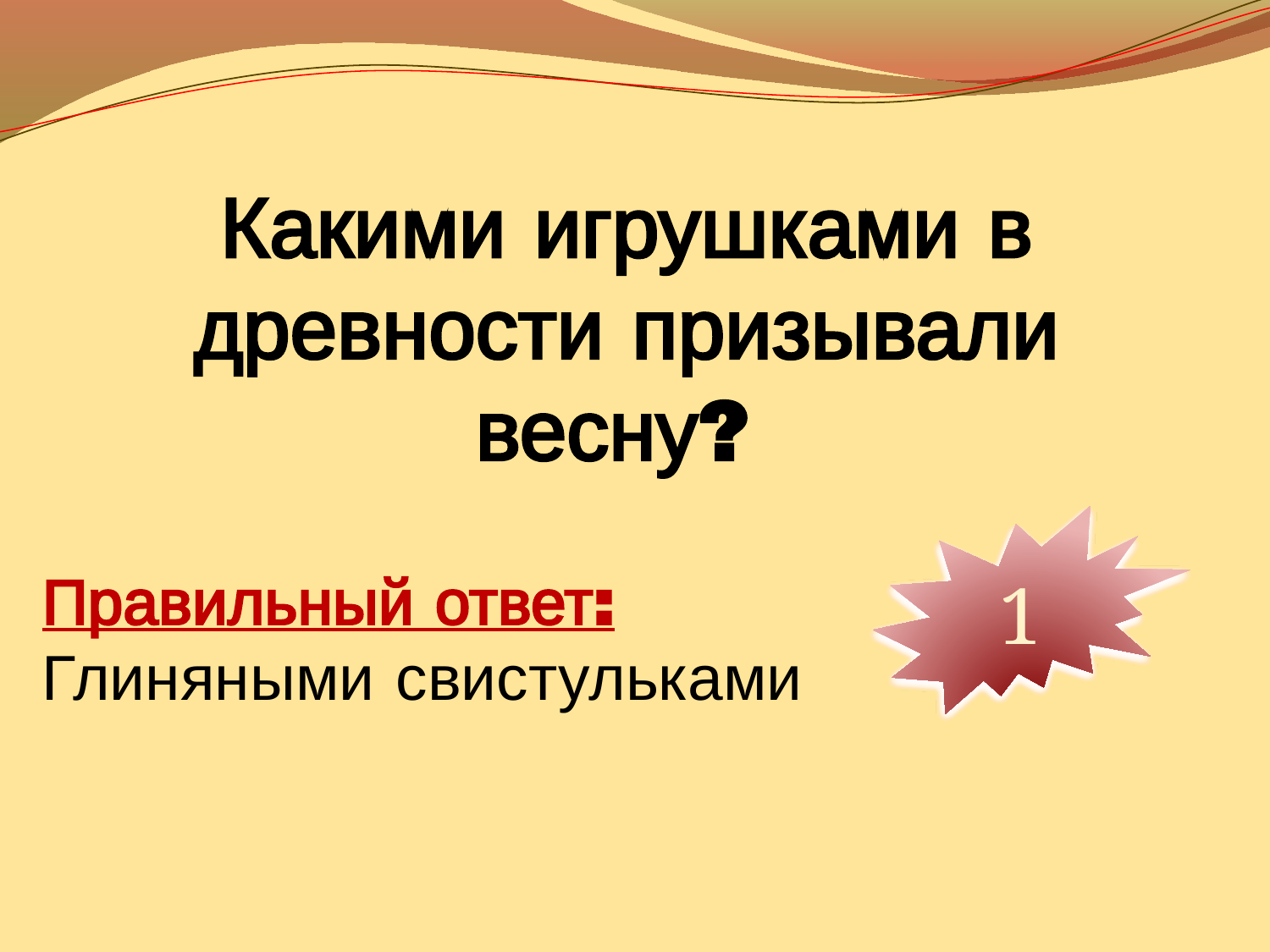

Какими игрушками в древности призывали весну?
10
9
8
7
6
5
4
3
2
1
Правильный ответ:
Глиняными свистульками